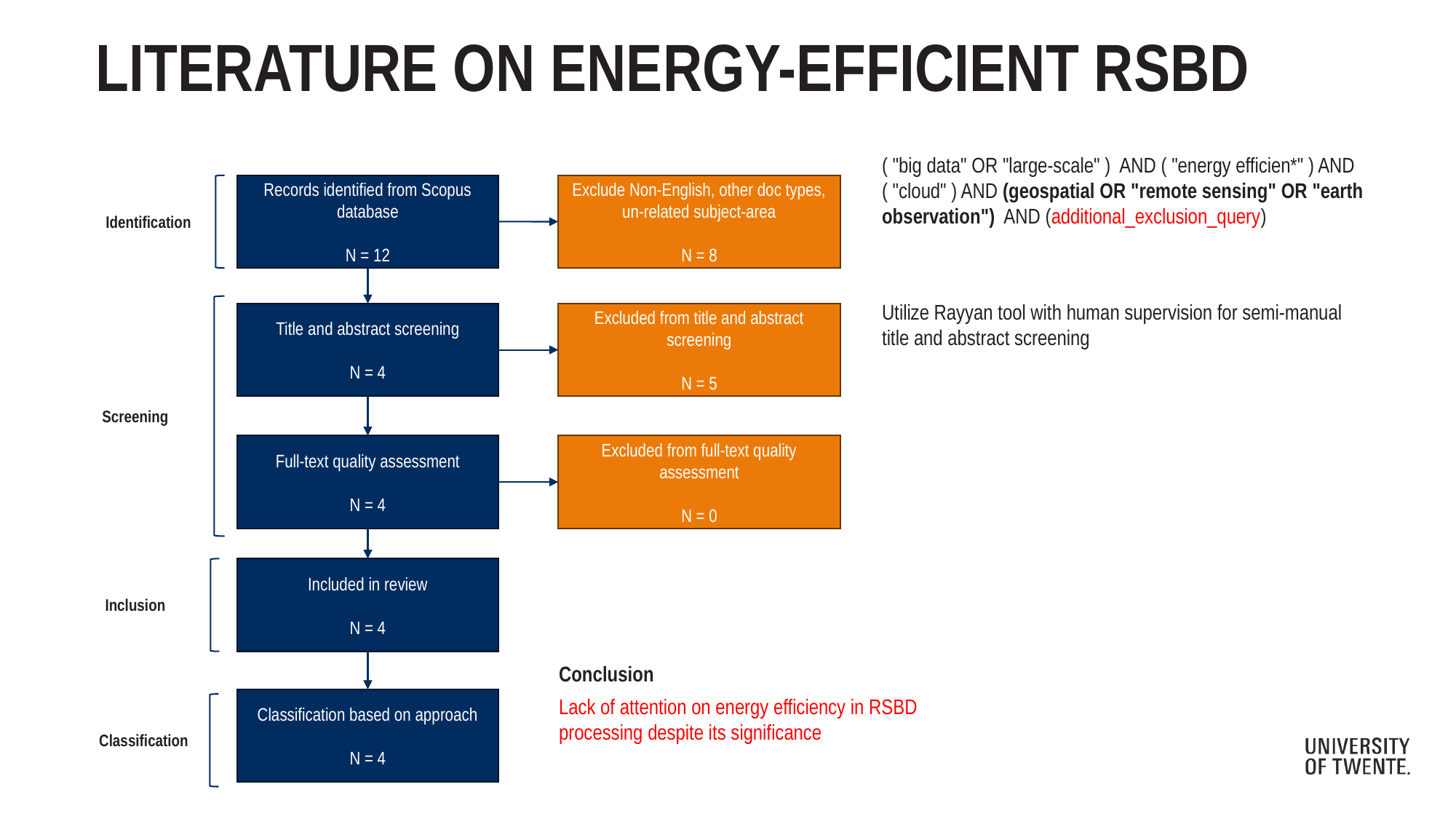

# Literature on Energy-Efficient RSBD
( "big data" OR "large-scale" )  AND ( "energy efficien*" ) AND ( "cloud" ) AND (geospatial OR "remote sensing" OR "earth observation")  AND (additional_exclusion_query)

Records identified from Scopus database

N = 12
Exclude Non-English, other doc types, un-related subject-area

N = 8
Identification
Utilize Rayyan tool with human supervision for semi-manual title and abstract screening

Title and abstract screening

N = 4
Excluded from title and abstract screening

N = 5
Screening
Excluded from full-text quality assessment

N = 0
Full-text quality assessment

N = 4

Included in review

N = 4
Inclusion

Conclusion
Lack of attention on energy efficiency in RSBD processing despite its significance
Classification based on approach

N = 4

6
Classification